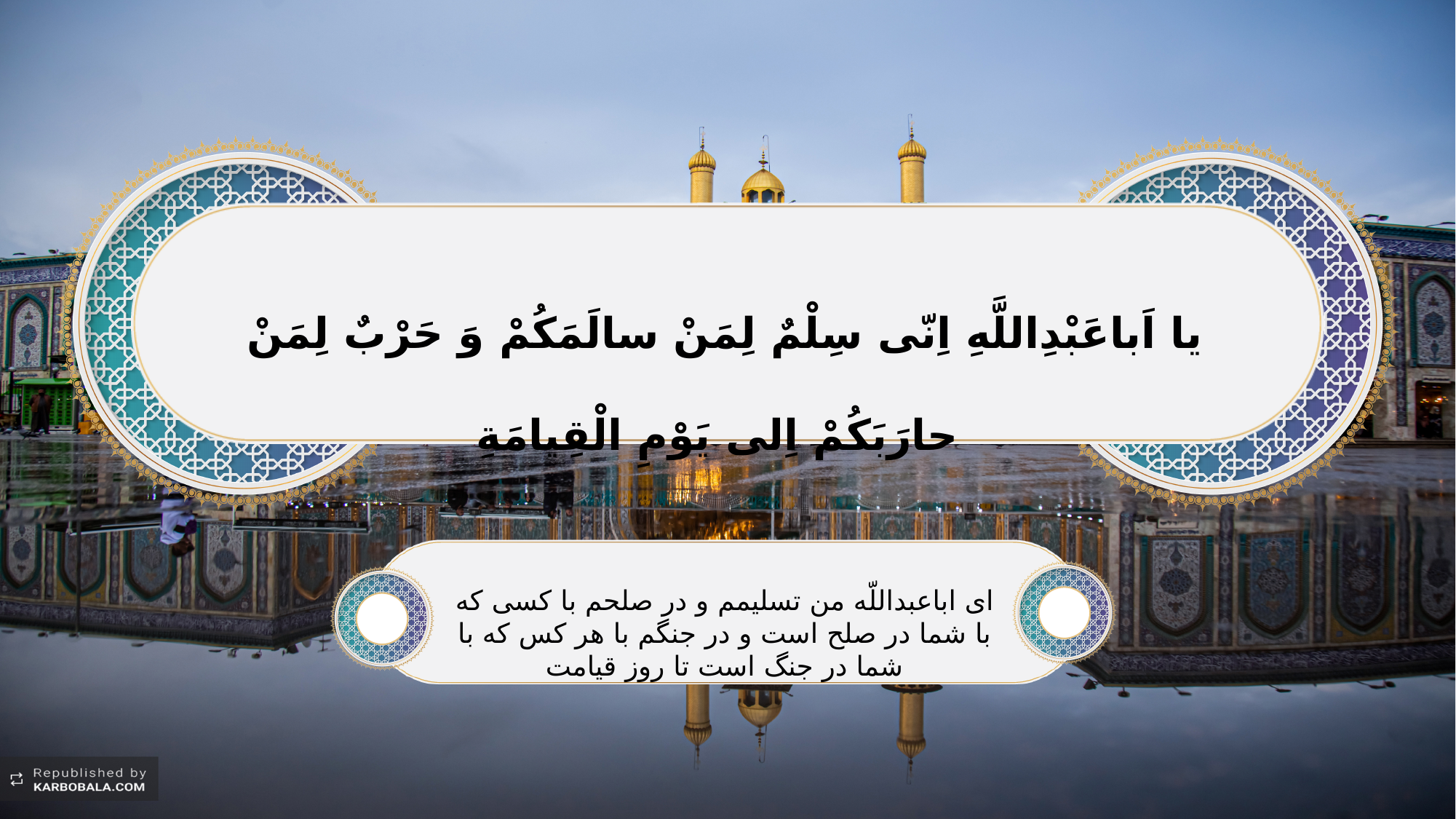

یا اَباعَبْدِاللَّهِ اِنّی سِلْمٌ لِمَنْ سالَمَکُمْ وَ حَرْبٌ لِمَنْ حارَبَکُمْ اِلی یَوْمِ الْقِیامَةِ
ای اباعبداللّه من تسلیمم و در صلحم با کسی که با شما در صلح است و در جنگم با هر کس که با شما در جنگ است تا روز قیامت